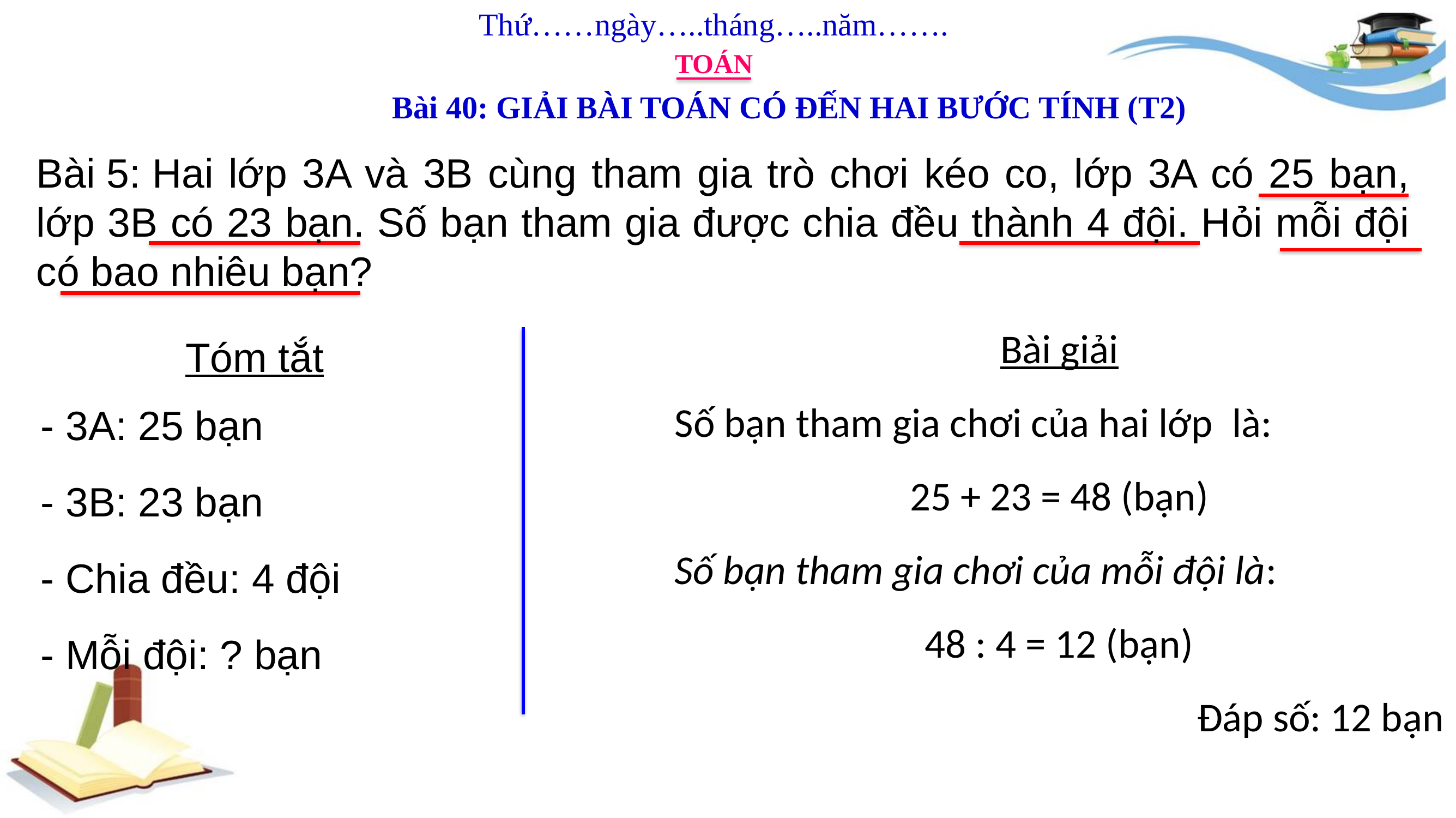

Thứ……ngày…..tháng…..năm…….
TOÁN
Bài 40: GIẢI BÀI TOÁN CÓ ĐẾN HAI BƯỚC TÍNH (T2)
Bài 5: Hai lớp 3A và 3B cùng tham gia trò chơi kéo co, lớp 3A có 25 bạn, lớp 3B có 23 bạn. Số bạn tham gia được chia đều thành 4 đội. Hỏi mỗi đội có bao nhiêu bạn?
Bài giải
Số bạn tham gia chơi của hai lớp  là:
25 + 23 = 48 (bạn)
Số bạn tham gia chơi của mỗi đội là:
48 : 4 = 12 (bạn)
Đáp số: 12 bạn
Tóm tắt
- 3A: 25 bạn
- 3B: 23 bạn
- Chia đều: 4 đội
- Mỗi đội: ? bạn